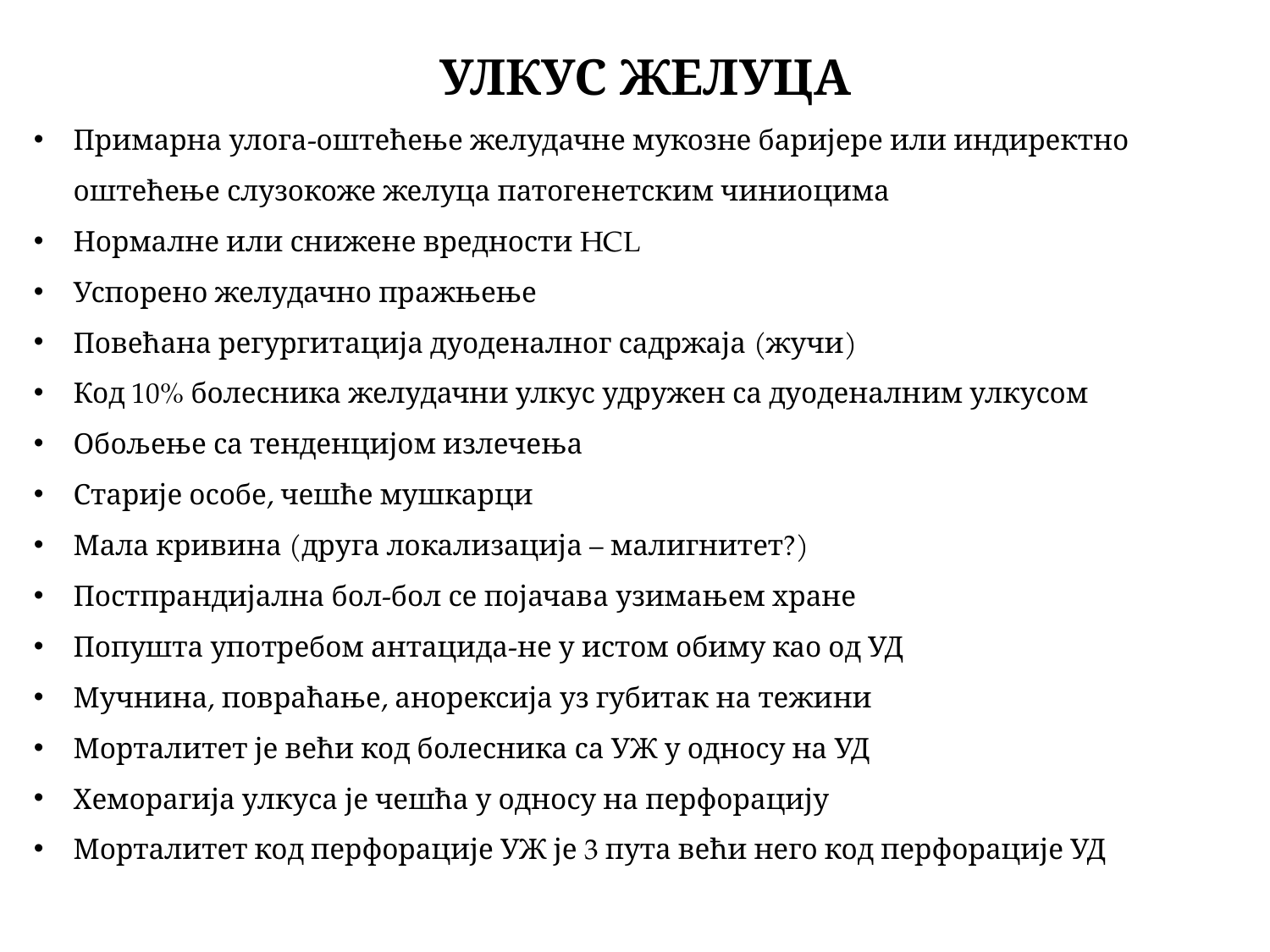

УЛКУС ЖЕЛУЦА
Примарна улога-оштећење желудачне мукозне баријере или индиректно оштећење слузокоже желуца патогенетским чиниоцима
Нормалне или снижене вредности HCL
Успорено желудачно пражњење
Повећана регургитација дуоденалног садржаја (жучи)
Код 10% болесника желудачни улкус удружен са дуоденалним улкусом
Обољење са тенденцијом излечења
Старије особе, чешће мушкарци
Мала кривина (друга локализација – малигнитет?)
Постпрандијална бол-бол се појачава узимањем хране
Попушта употребом антацида-не у истом обиму као од УД
Мучнина, повраћање, анорексија уз губитак на тежини
Морталитет је већи код болесника са УЖ у односу на УД
Хеморагија улкуса је чешћа у односу на перфорацију
Морталитет код перфорације УЖ је 3 пута већи него код перфорације УД